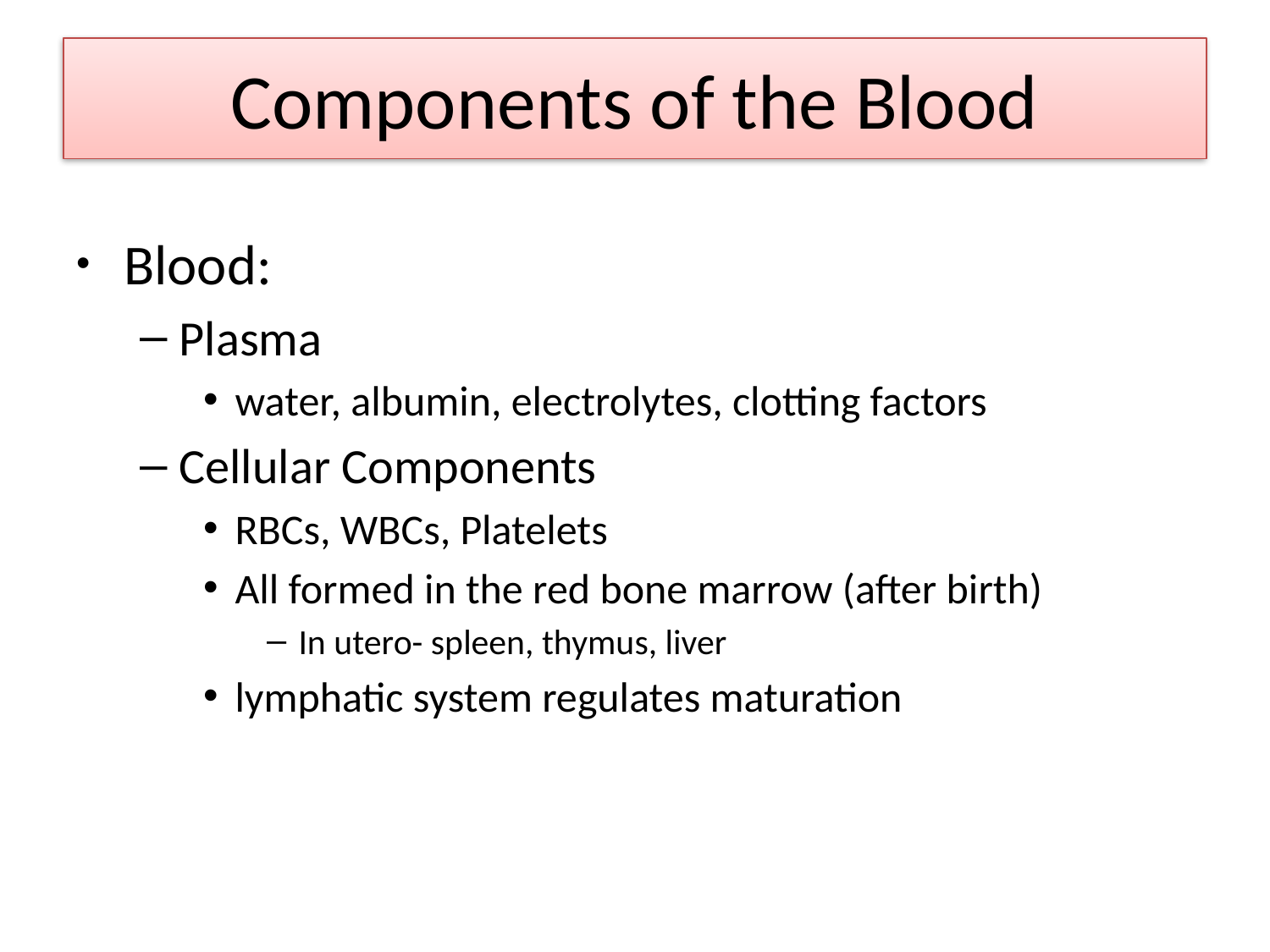

# Components of the Blood
Blood:
Plasma
water, albumin, electrolytes, clotting factors
Cellular Components
RBCs, WBCs, Platelets
All formed in the red bone marrow (after birth)
In utero- spleen, thymus, liver
lymphatic system regulates maturation